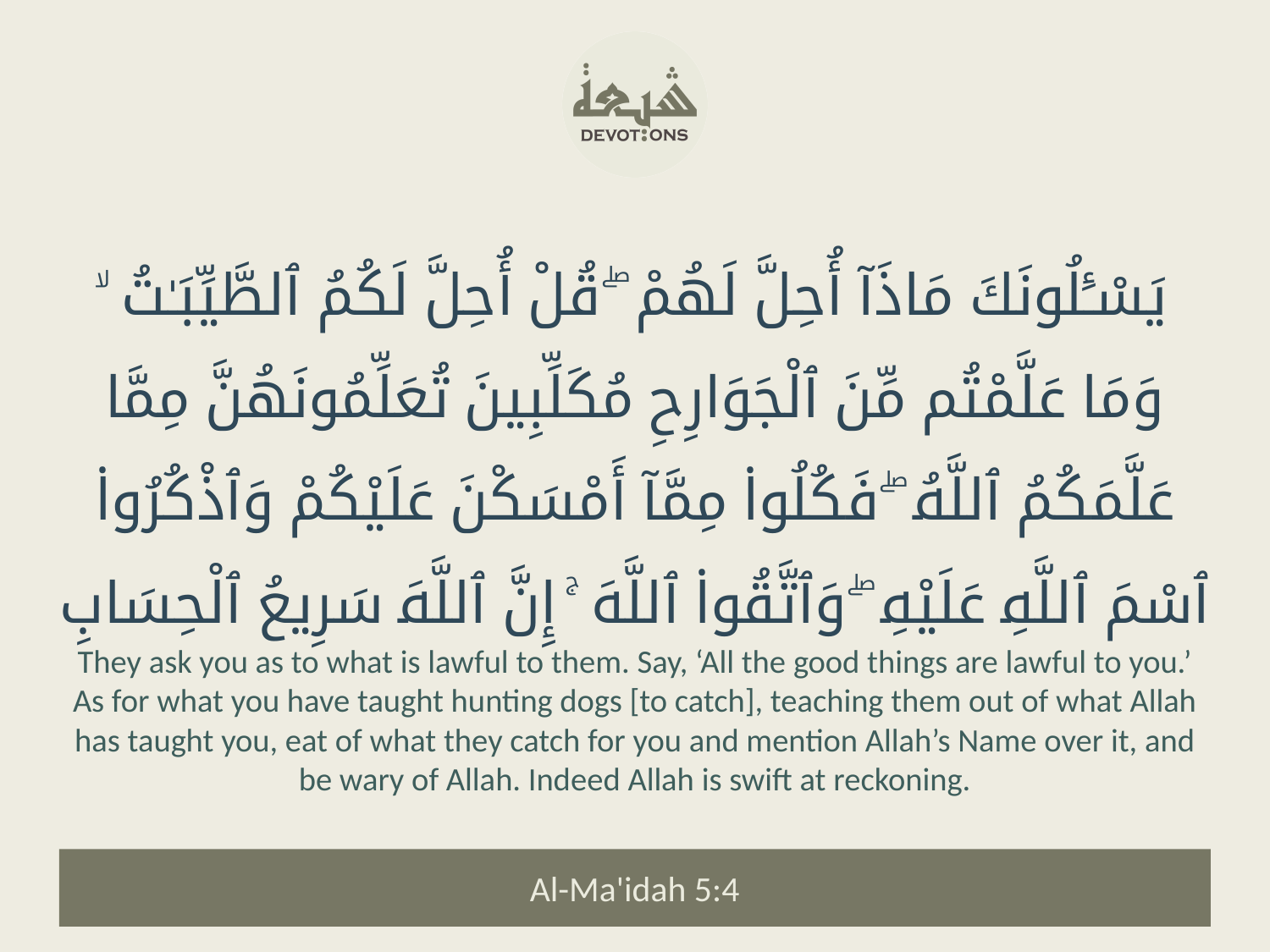

يَسْـَٔلُونَكَ مَاذَآ أُحِلَّ لَهُمْ ۖ قُلْ أُحِلَّ لَكُمُ ٱلطَّيِّبَـٰتُ ۙ وَمَا عَلَّمْتُم مِّنَ ٱلْجَوَارِحِ مُكَلِّبِينَ تُعَلِّمُونَهُنَّ مِمَّا عَلَّمَكُمُ ٱللَّهُ ۖ فَكُلُوا۟ مِمَّآ أَمْسَكْنَ عَلَيْكُمْ وَٱذْكُرُوا۟ ٱسْمَ ٱللَّهِ عَلَيْهِ ۖ وَٱتَّقُوا۟ ٱللَّهَ ۚ إِنَّ ٱللَّهَ سَرِيعُ ٱلْحِسَابِ
They ask you as to what is lawful to them. Say, ‘All the good things are lawful to you.’ As for what you have taught hunting dogs [to catch], teaching them out of what Allah has taught you, eat of what they catch for you and mention Allah’s Name over it, and be wary of Allah. Indeed Allah is swift at reckoning.
Al-Ma'idah 5:4